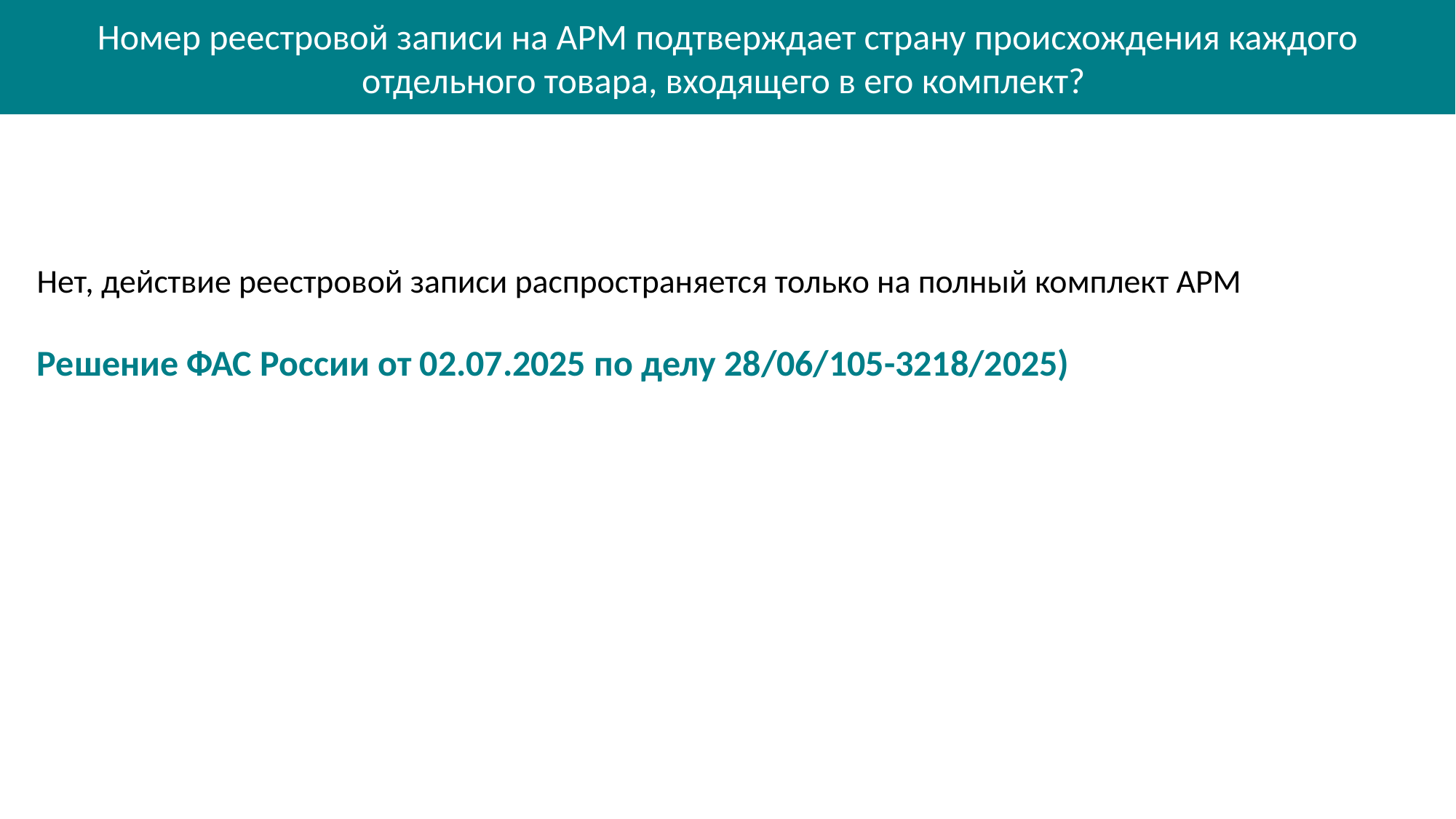

Номер реестровой записи на АРМ подтверждает страну происхождения каждого отдельного товара, входящего в его комплект?

Нет, действие реестровой записи распространяется только на полный комплект АРМ

Решение ФАС России от 02.07.2025 по делу 28/06/105-3218/2025)